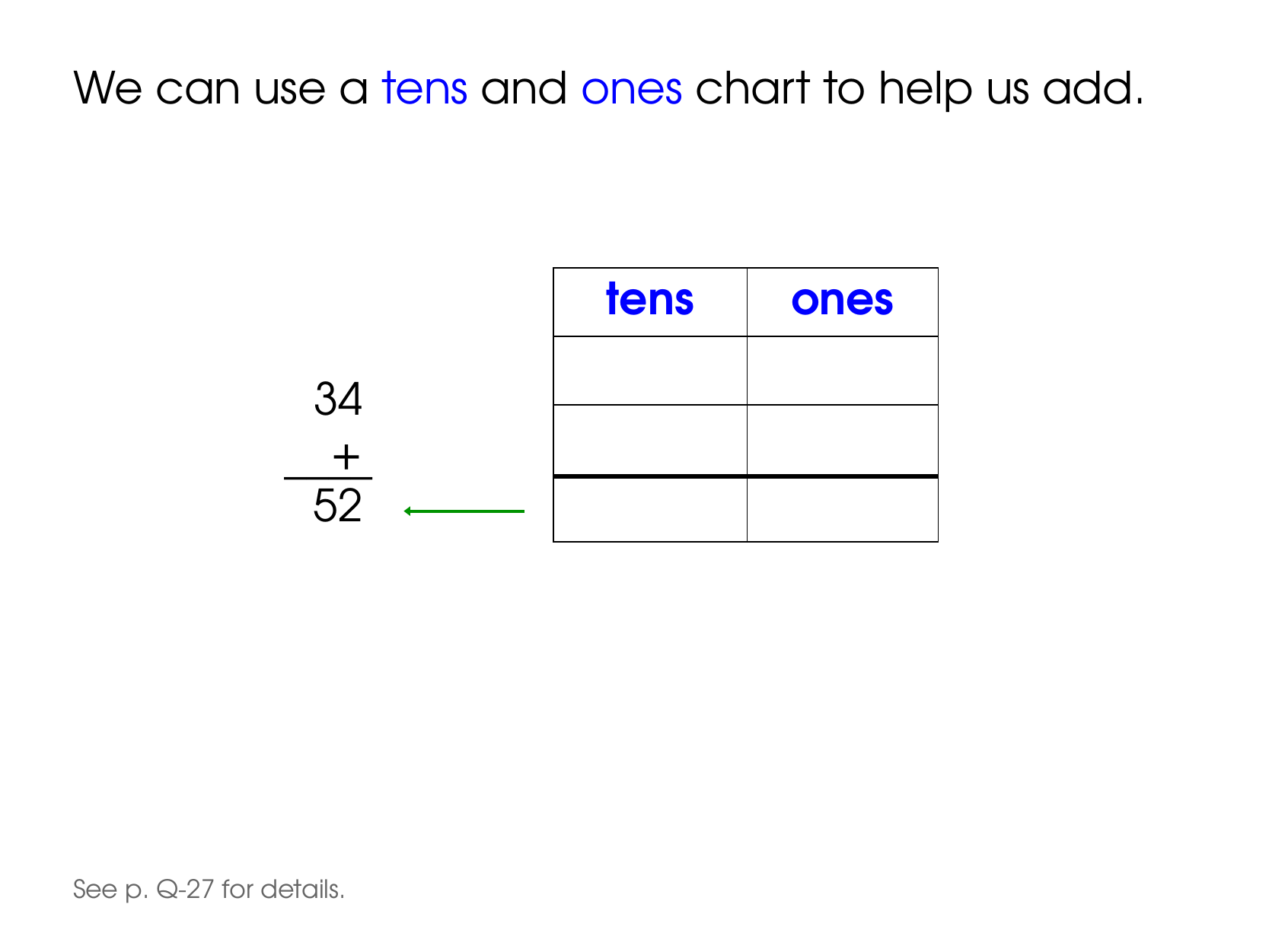

We can use a tens and ones chart to help us add.
| tens | ones |
| --- | --- |
|  |  |
|  |  |
|  |  |
34
+ 52
____
See p. Q-27 for details.